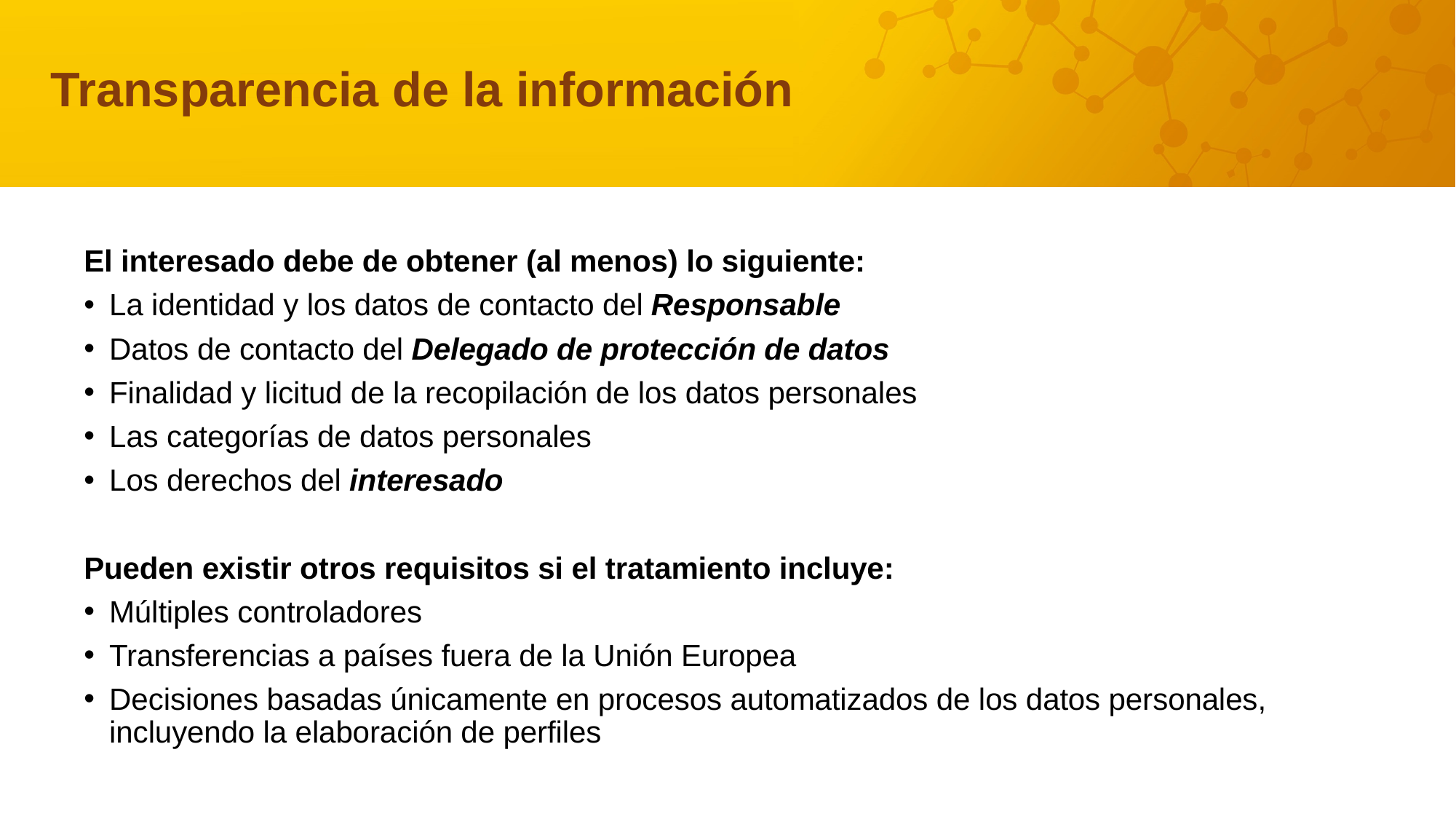

Transparencia de la información
El interesado debe de obtener (al menos) lo siguiente:
La identidad y los datos de contacto del Responsable
Datos de contacto del Delegado de protección de datos
Finalidad y licitud de la recopilación de los datos personales
Las categorías de datos personales
Los derechos del interesado

Pueden existir otros requisitos si el tratamiento incluye:
Múltiples controladores
Transferencias a países fuera de la Unión Europea
Decisiones basadas únicamente en procesos automatizados de los datos personales, incluyendo la elaboración de perfiles